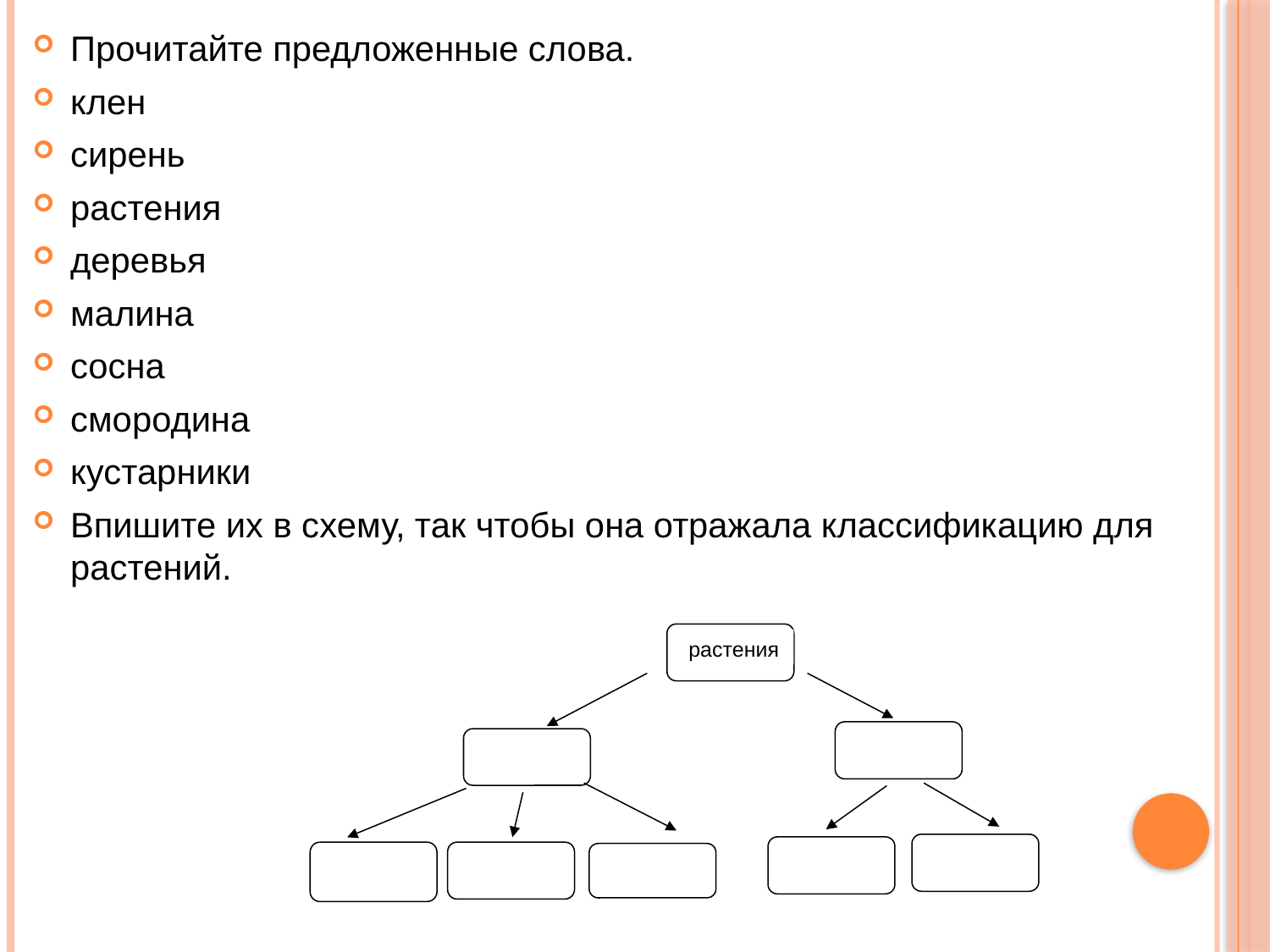

Прочитайте предложенные слова.
клен
сирень
растения
деревья
малина
сосна
смородина
кустарники
Впишите их в схему, так чтобы она отражала классификацию для растений.

растения